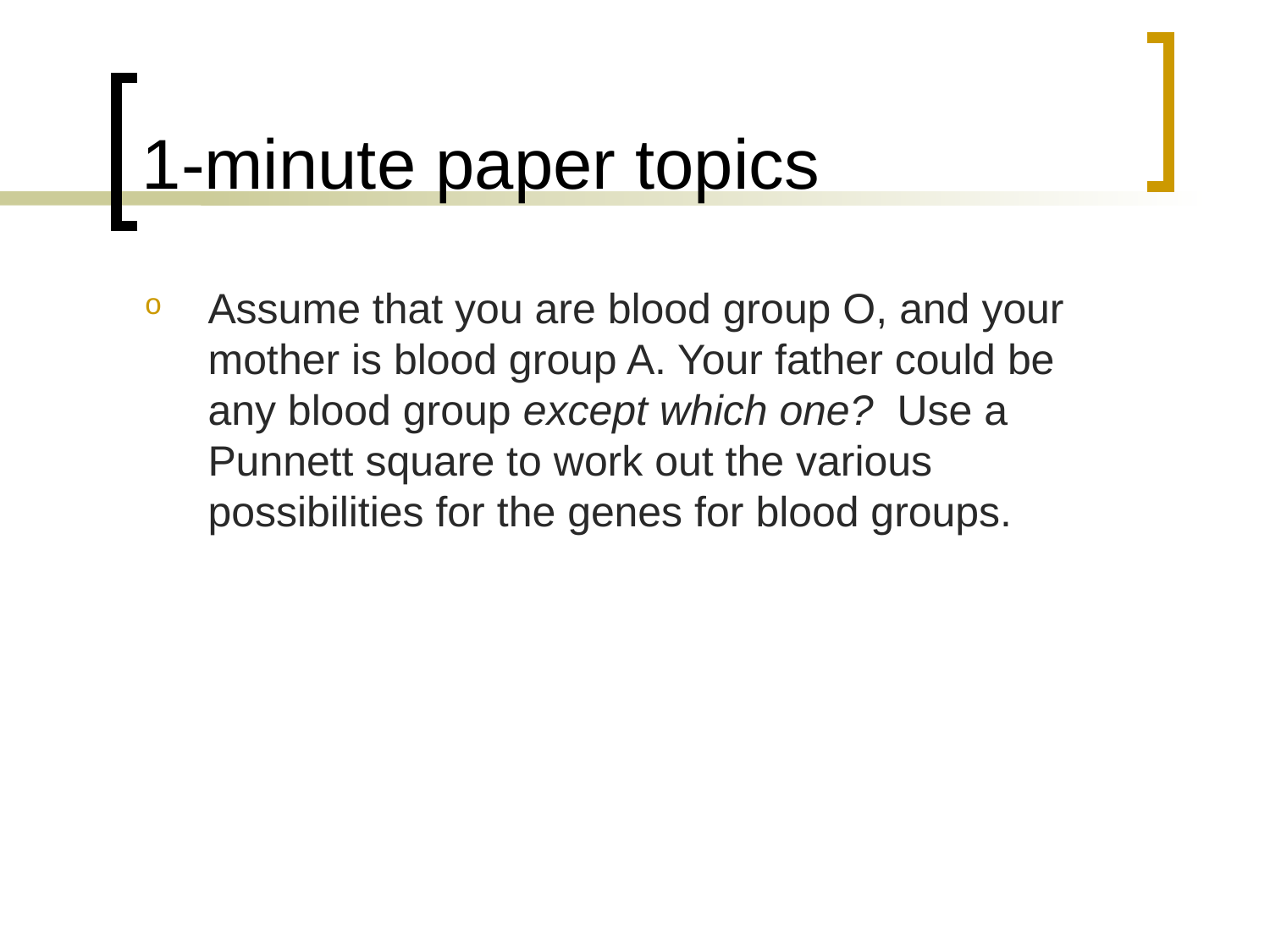

# 1-minute paper topics
Assume that you are blood group O, and your mother is blood group A. Your father could be any blood group except which one?  Use a Punnett square to work out the various possibilities for the genes for blood groups.